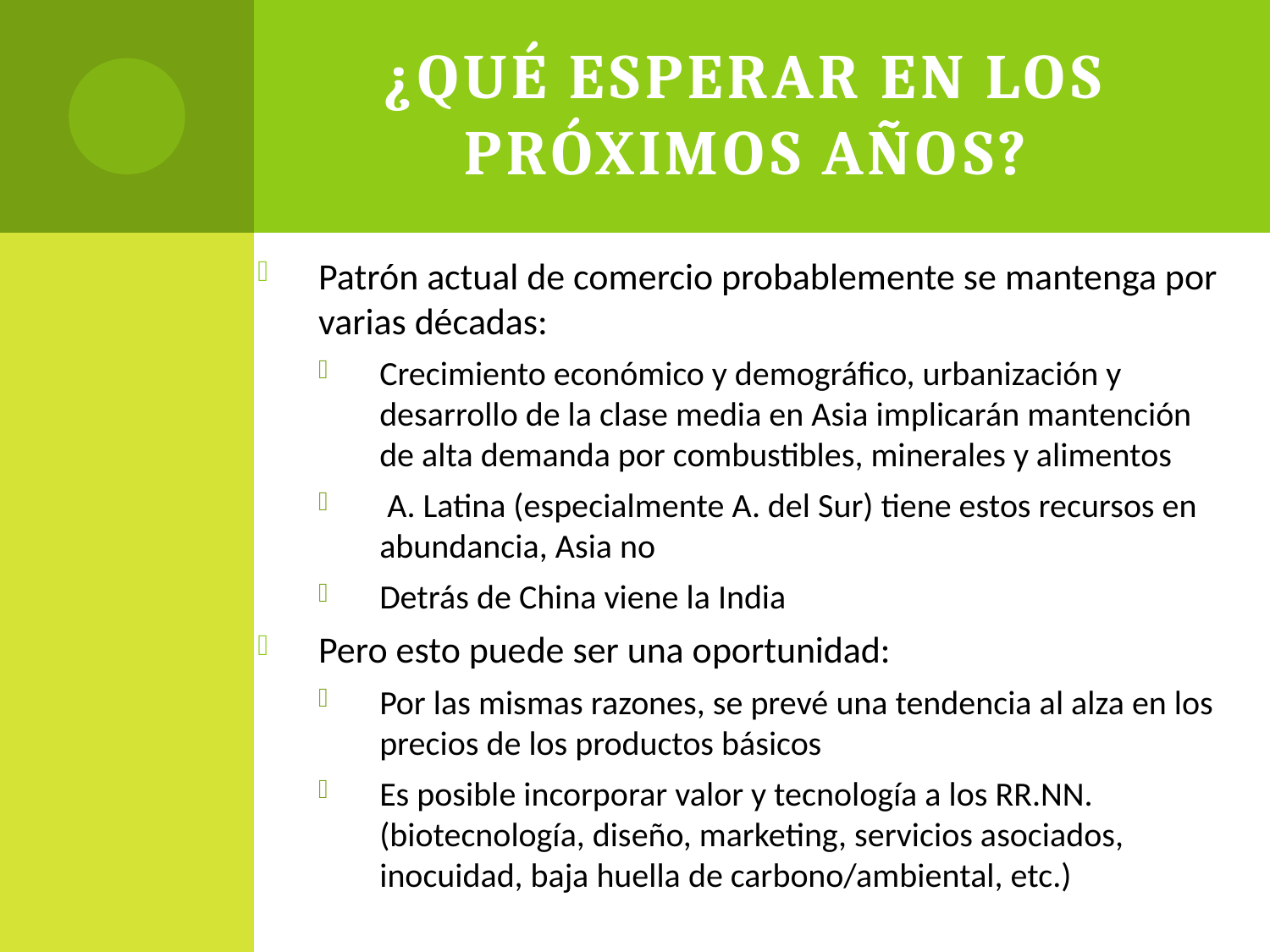

# ¿Qué esperar en los próximos años?
Patrón actual de comercio probablemente se mantenga por varias décadas:
Crecimiento económico y demográfico, urbanización y desarrollo de la clase media en Asia implicarán mantención de alta demanda por combustibles, minerales y alimentos
 A. Latina (especialmente A. del Sur) tiene estos recursos en abundancia, Asia no
Detrás de China viene la India
Pero esto puede ser una oportunidad:
Por las mismas razones, se prevé una tendencia al alza en los precios de los productos básicos
Es posible incorporar valor y tecnología a los RR.NN. (biotecnología, diseño, marketing, servicios asociados, inocuidad, baja huella de carbono/ambiental, etc.)